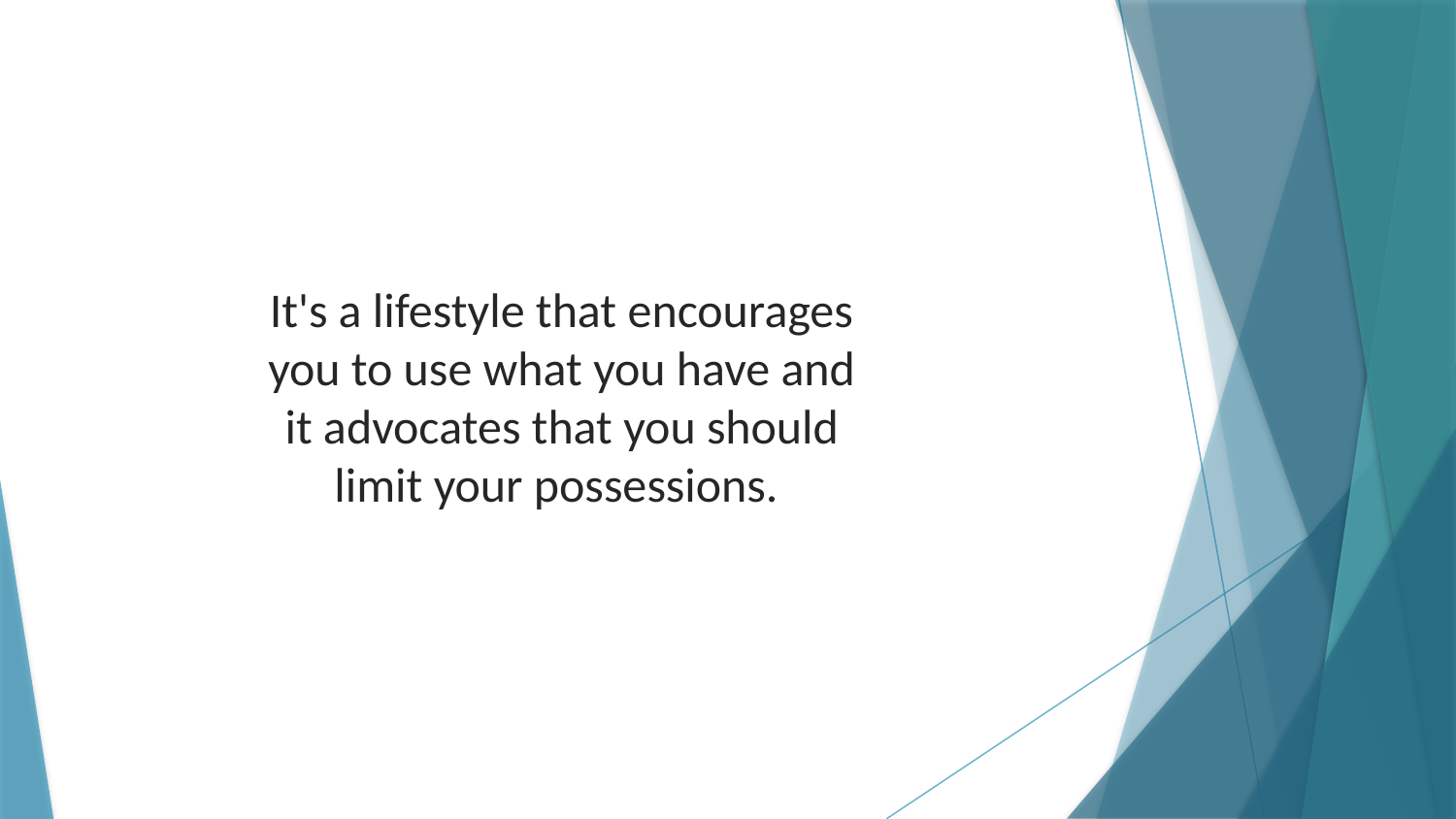

It's a lifestyle that encourages you to use what you have and it advocates that you should limit your possessions.